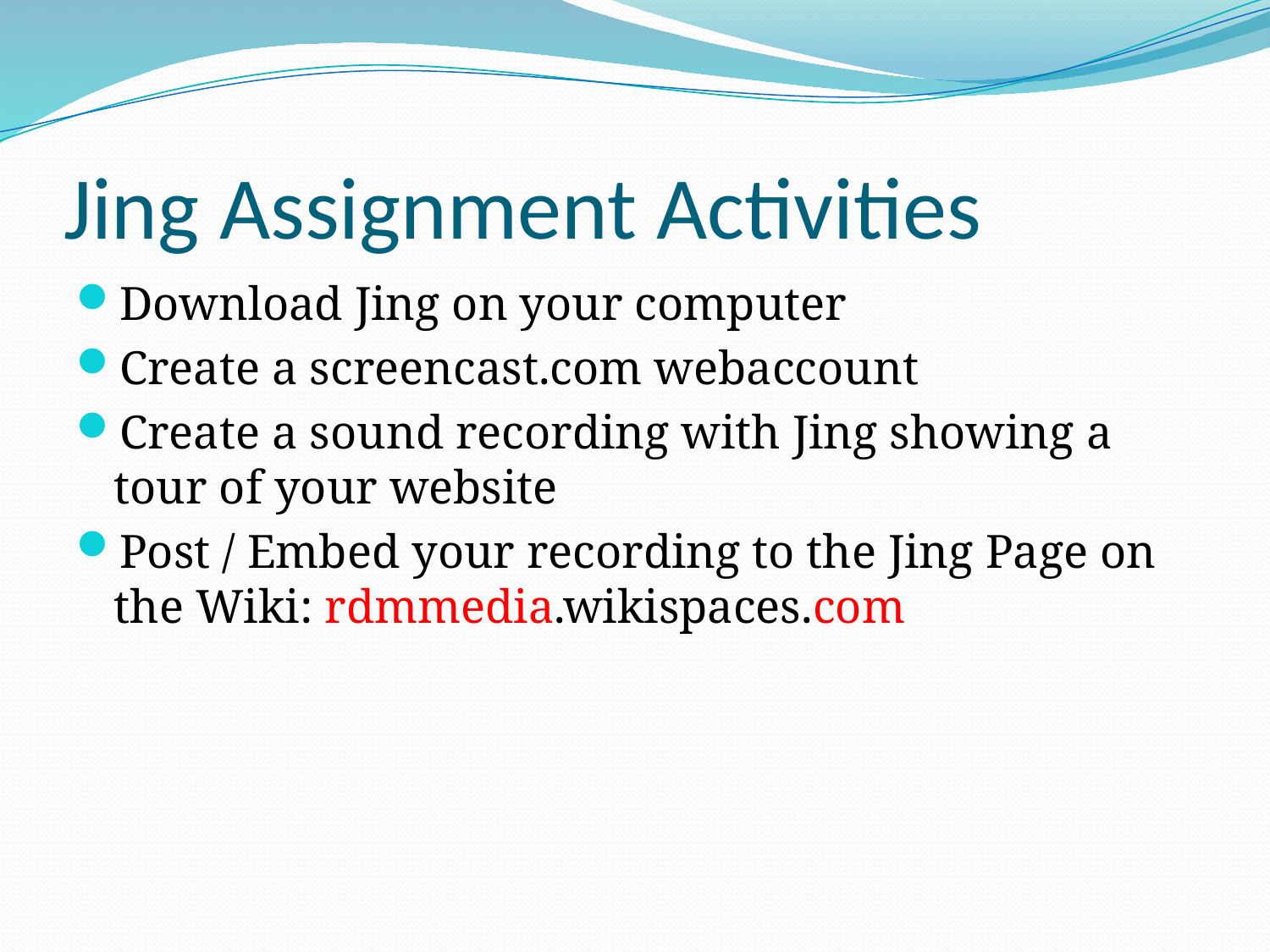

# Jing Assignment Activities
Download Jing on your computer
Create a screencast.com webaccount
Create a sound recording with Jing showing a tour of your website
Post / Embed your recording to the Jing Page on the Wiki: rdmmedia.wikispaces.com